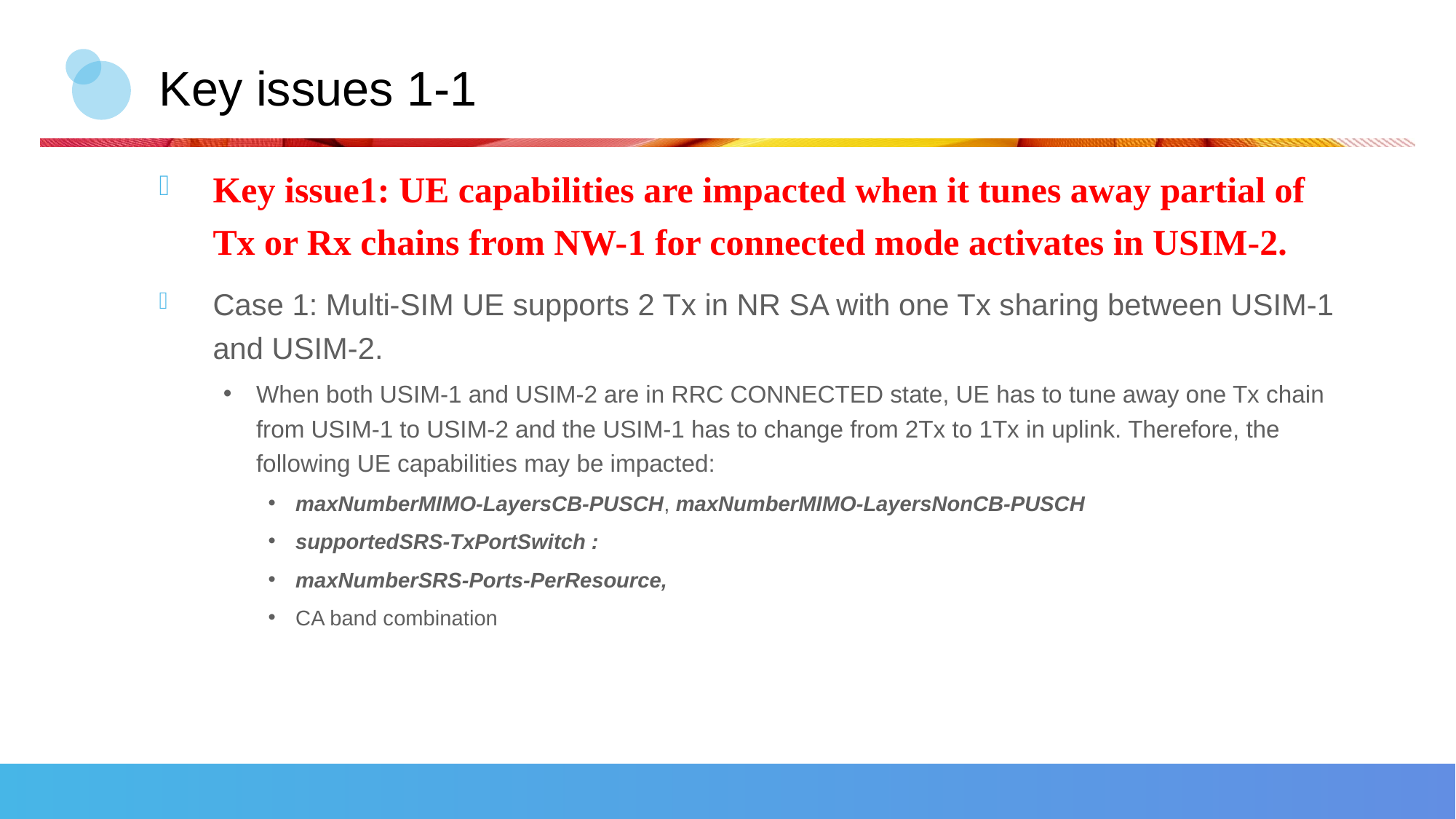

# Key issues 1-1
Key issue1: UE capabilities are impacted when it tunes away partial of Tx or Rx chains from NW-1 for connected mode activates in USIM-2.
Case 1: Multi-SIM UE supports 2 Tx in NR SA with one Tx sharing between USIM-1 and USIM-2.
When both USIM-1 and USIM-2 are in RRC CONNECTED state, UE has to tune away one Tx chain from USIM-1 to USIM-2 and the USIM-1 has to change from 2Tx to 1Tx in uplink. Therefore, the following UE capabilities may be impacted:
maxNumberMIMO-LayersCB-PUSCH, maxNumberMIMO-LayersNonCB-PUSCH
supportedSRS-TxPortSwitch :
maxNumberSRS-Ports-PerResource,
CA band combination